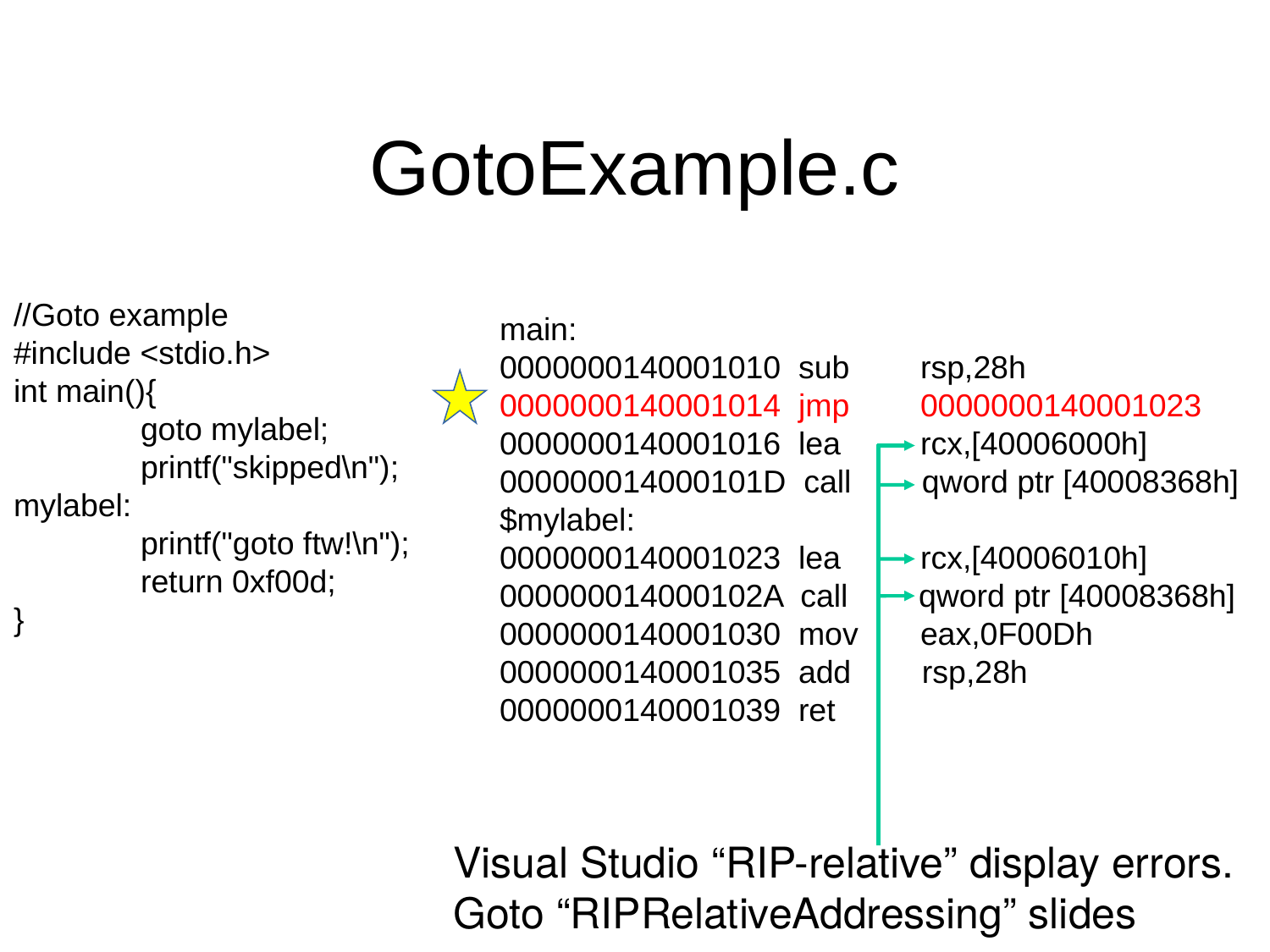

GotoExample.c
//Goto example
#include <stdio.h>
int main(){
	goto mylabel;
	printf("skipped\n");
mylabel:
	printf("goto ftw!\n");
	return 0xf00d;
}
main:
0000000140001010  sub        rsp,28h
0000000140001014  jmp        0000000140001023
0000000140001016  lea         rcx,[40006000h]
000000014000101D  call        qword ptr [40008368h]
$mylabel:
0000000140001023  lea         rcx,[40006010h]
000000014000102A  call        qword ptr [40008368h]
0000000140001030  mov       eax,0F00Dh
0000000140001035  add        rsp,28h
0000000140001039  ret

Visual Studio “RIP-relative” display errors. Goto “RIPRelativeAddressing” slides